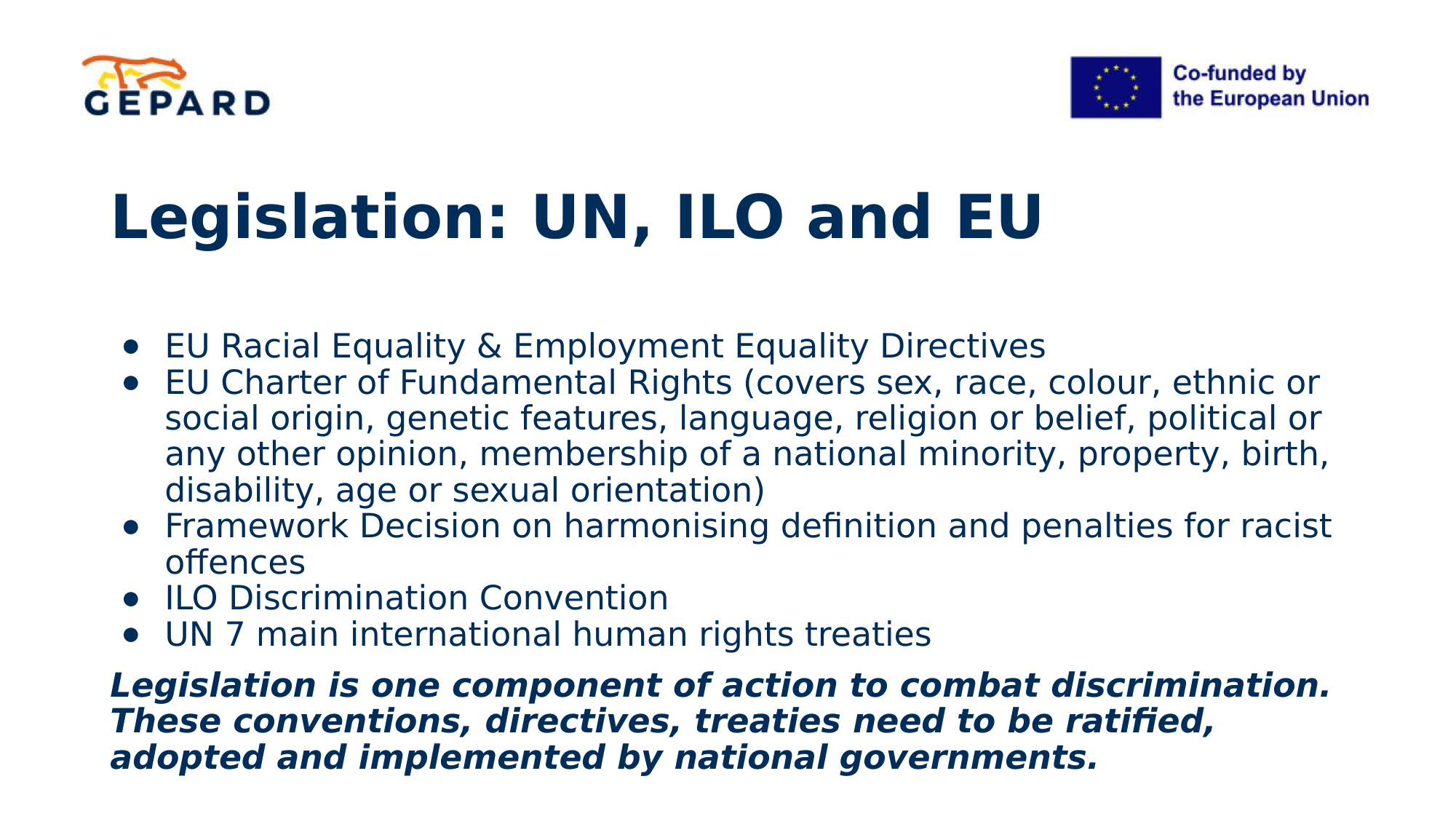

# Legislation: UN, ILO and EU
EU Racial Equality & Employment Equality Directives
EU Charter of Fundamental Rights (covers sex, race, colour, ethnic or social origin, genetic features, language, religion or belief, political or any other opinion, membership of a national minority, property, birth, disability, age or sexual orientation)
Framework Decision on harmonising definition and penalties for racist offences
ILO Discrimination Convention
UN 7 main international human rights treaties
Legislation is one component of action to combat discrimination. These conventions, directives, treaties need to be ratified, adopted and implemented by national governments.